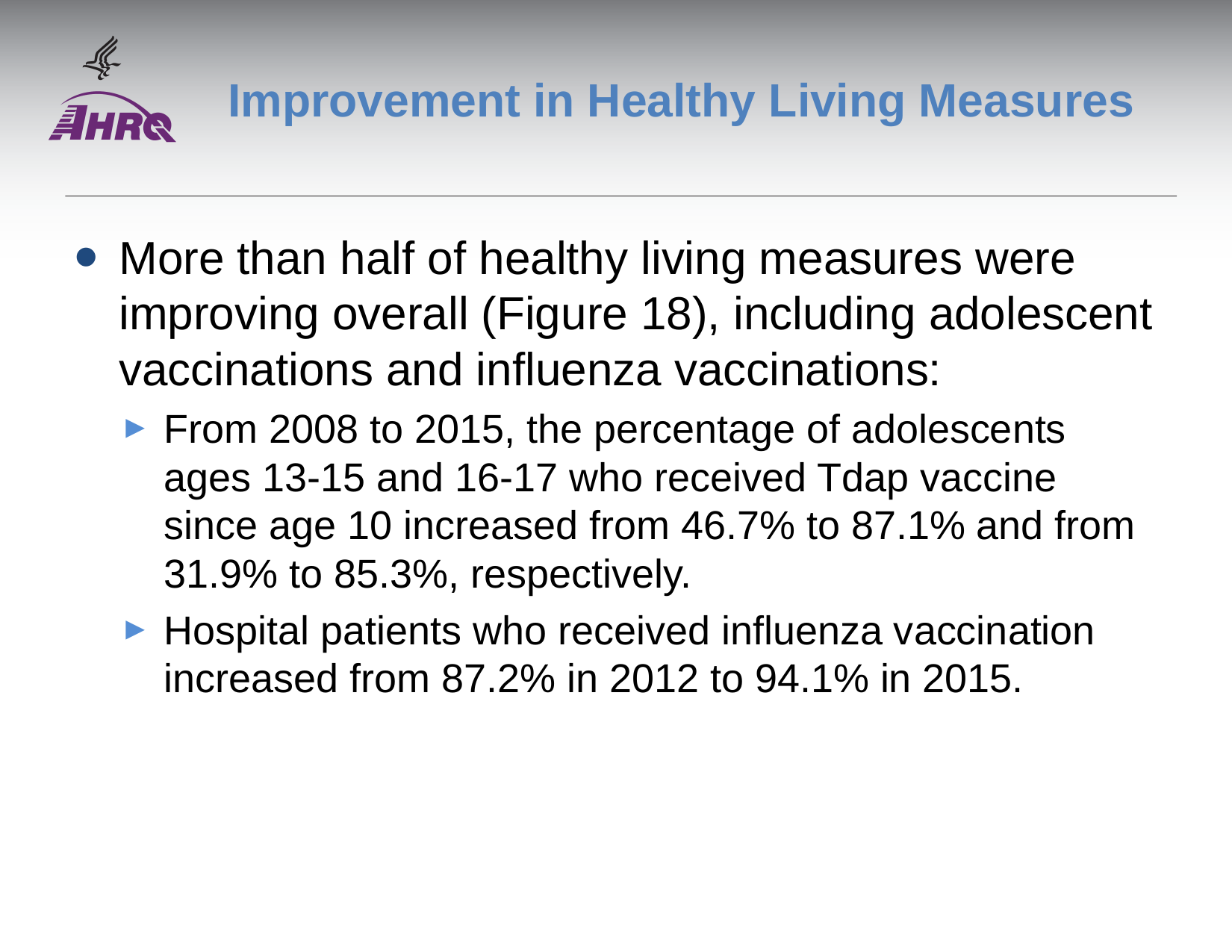

# Improvement in Healthy Living Measures
More than half of healthy living measures were improving overall (Figure 18), including adolescent vaccinations and influenza vaccinations:
From 2008 to 2015, the percentage of adolescents ages 13-15 and 16-17 who received Tdap vaccine since age 10 increased from 46.7% to 87.1% and from 31.9% to 85.3%, respectively.
Hospital patients who received influenza vaccination increased from 87.2% in 2012 to 94.1% in 2015.